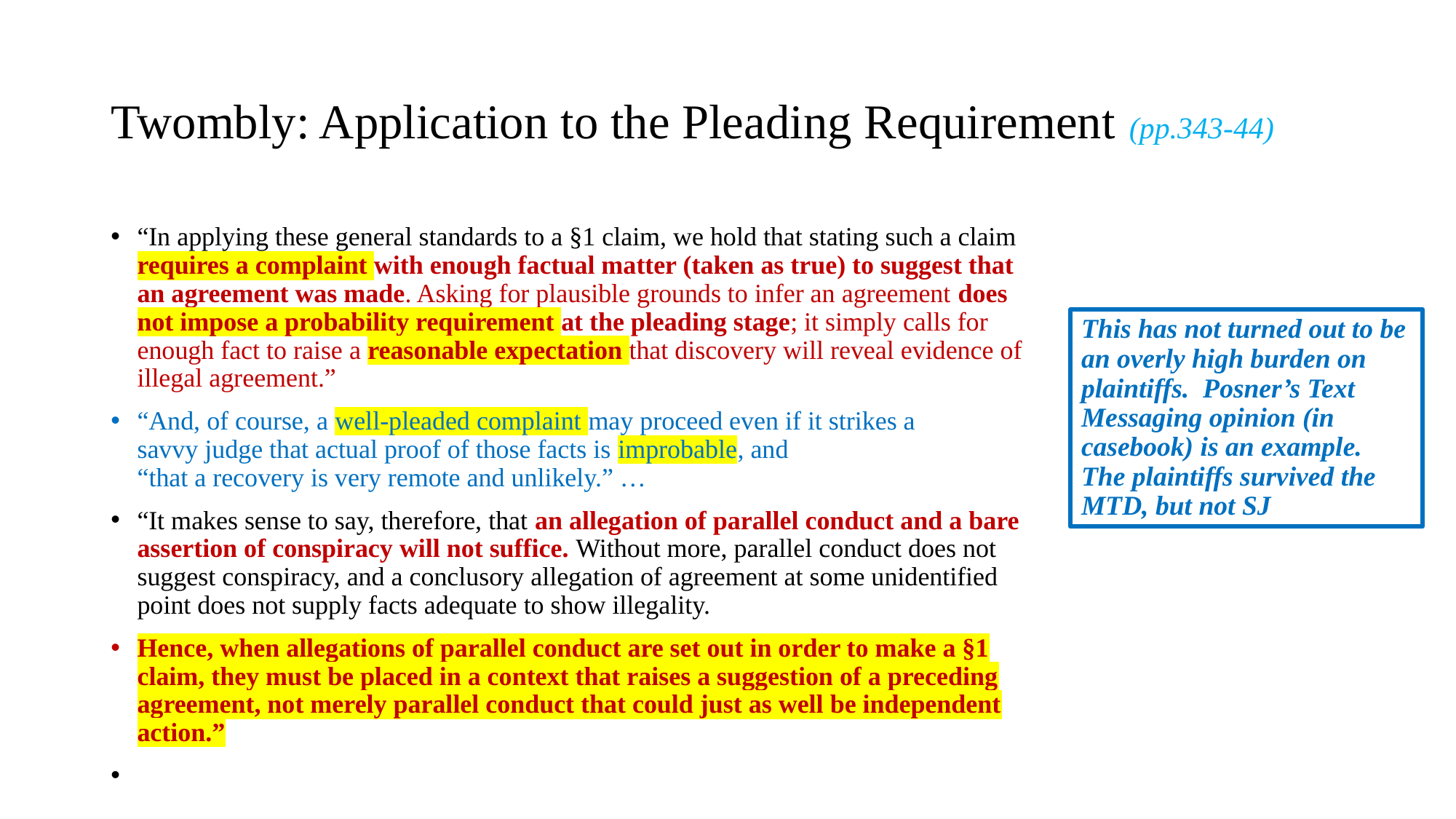

# Twombly: Application to the Pleading Requirement (pp.343-44)
“In applying these general standards to a §1 claim, we hold that stating such a claim requires a complaint with enough factual matter (taken as true) to suggest that an agreement was made. Asking for plausible grounds to infer an agreement does not impose a probability requirement at the pleading stage; it simply calls for enough fact to raise a reasonable expectation that discovery will reveal evidence of illegal agreement.”
“And, of course, a well-pleaded complaint may proceed even if it strikes a
savvy judge that actual proof of those facts is improbable, and
“that a recovery is very remote and unlikely.” …
“It makes sense to say, therefore, that an allegation of parallel conduct and a bare assertion of conspiracy will not suffice. Without more, parallel conduct does not suggest conspiracy, and a conclusory allegation of agreement at some unidentified point does not supply facts adequate to show illegality.
Hence, when allegations of parallel conduct are set out in order to make a §1 claim, they must be placed in a context that raises a suggestion of a preceding agreement, not merely parallel conduct that could just as well be independent action.”

This has not turned out to be an overly high burden on plaintiffs.  Posner’s Text Messaging opinion (in casebook) is an example.  The plaintiffs survived the MTD, but not SJ